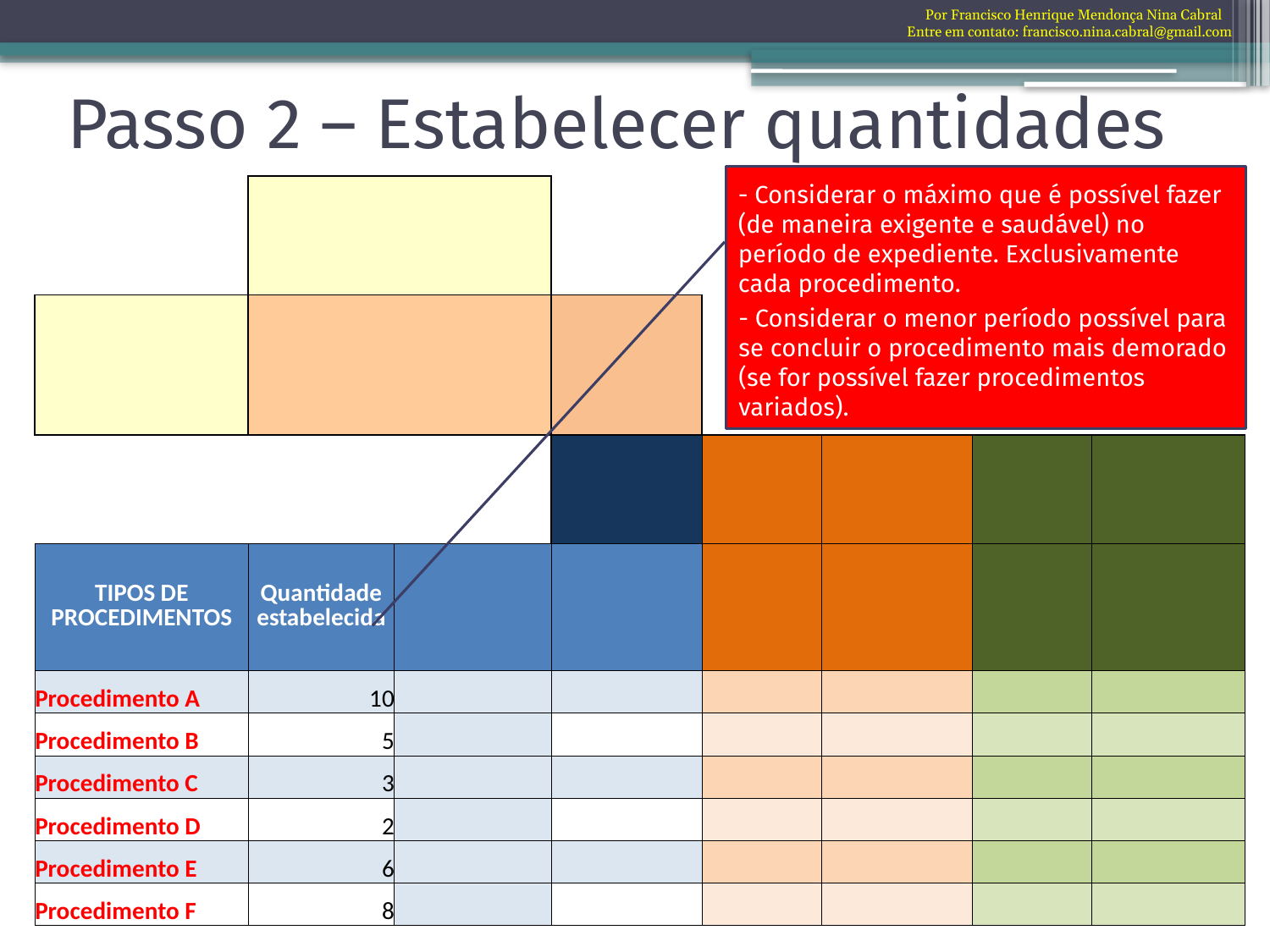

Por Francisco Henrique Mendonça Nina Cabral    Entre em contato: francisco.nina.cabral@gmail.com
# Passo 2 – Estabelecer quantidades

- Considerar o máximo que é possível fazer (de maneira exigente e saudável) no período de expediente. Exclusivamente cada procedimento.
|  |  |  |  |  |  |  |  |
| --- | --- | --- | --- | --- | --- | --- | --- |
|  |  |  |  |  |  |  |  |
|  |  |  |  |  |  |  |  |
| TIPOS DE PROCEDIMENTOS | Quantidade estabelecida |  |  |  |  |  |  |
| Procedimento A | 10 |  |  |  |  |  |  |
| Procedimento B | 5 |  |  |  |  |  |  |
| Procedimento C | 3 |  |  |  |  |  |  |
| Procedimento D | 2 |  |  |  |  |  |  |
| Procedimento E | 6 |  |  |  |  |  |  |
| Procedimento F | 8 |  |  |  |  |  |  |
- Considerar o menor período possível para se concluir o procedimento mais demorado (se for possível fazer procedimentos variados).